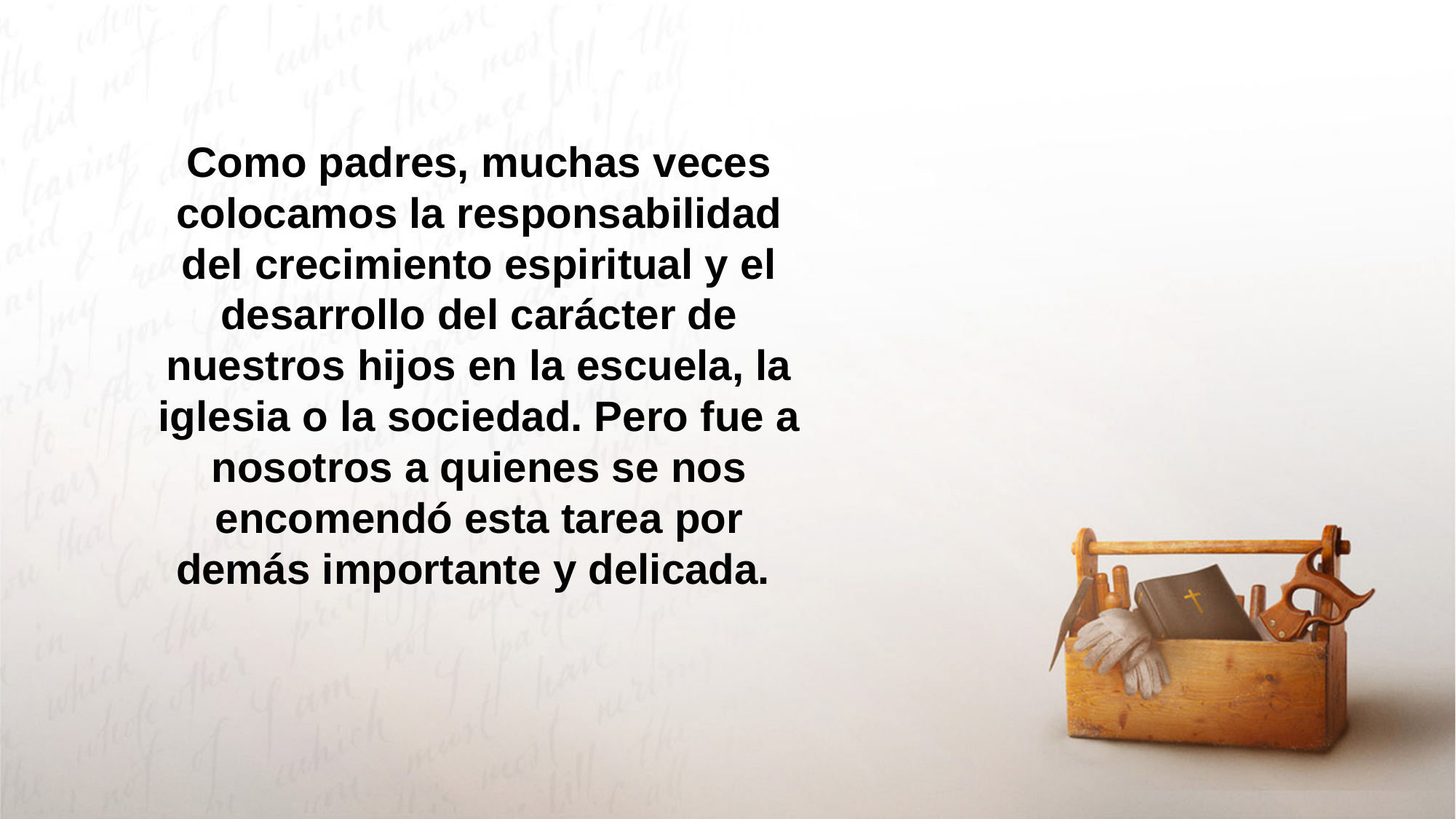

Como padres, muchas veces colocamos la responsabilidad del crecimiento espiritual y el desarrollo del carácter de nuestros hijos en la escuela, la iglesia o la sociedad. Pero fue a nosotros a quienes se nos encomendó esta tarea por demás importante y delicada.